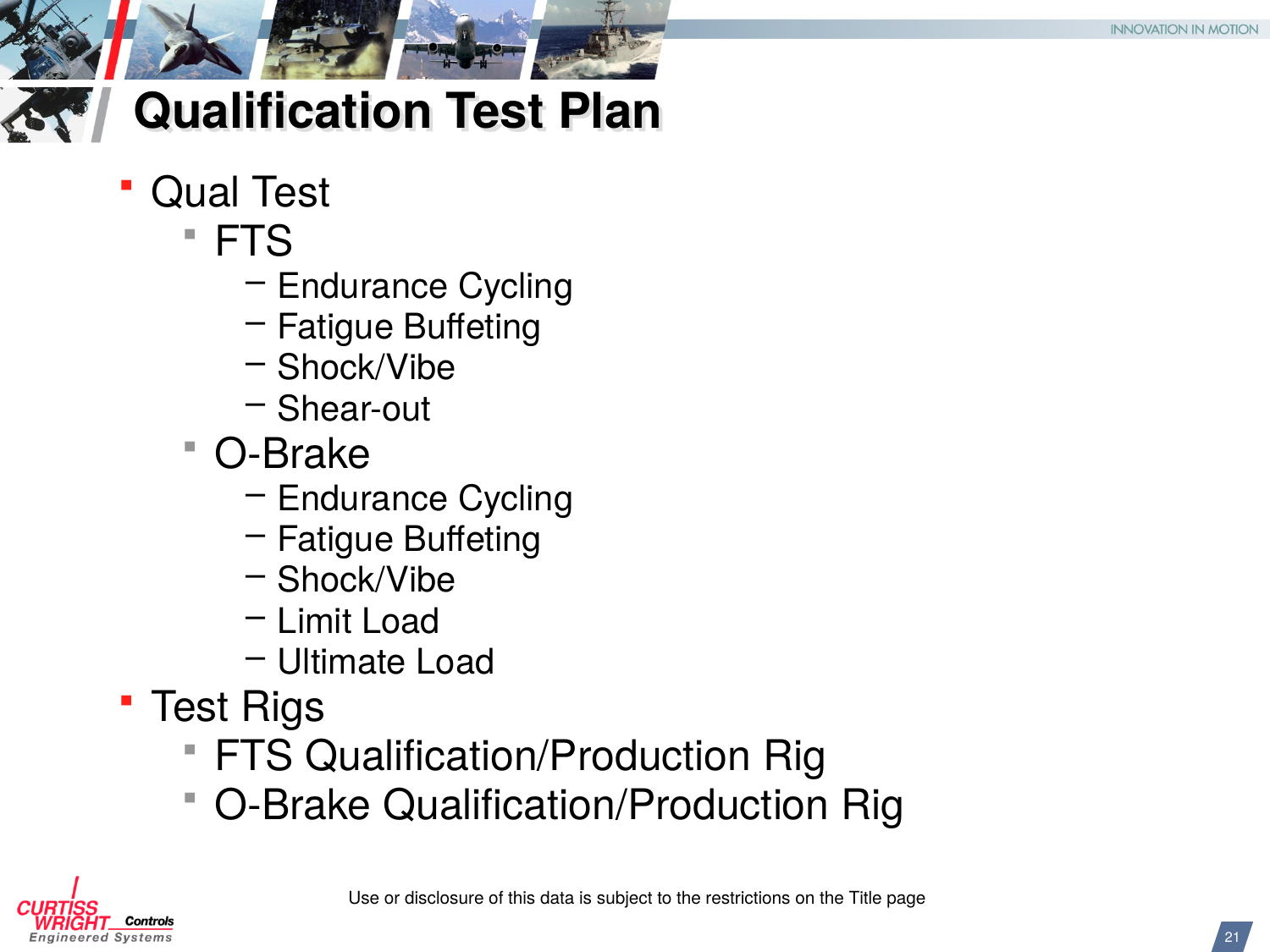

# Qualification Test Plan
Qual Test
FTS
Endurance Cycling
Fatigue Buffeting
Shock/Vibe
Shear-out
O-Brake
Endurance Cycling
Fatigue Buffeting
Shock/Vibe
Limit Load
Ultimate Load
Test Rigs
FTS Qualification/Production Rig
O-Brake Qualification/Production Rig

21